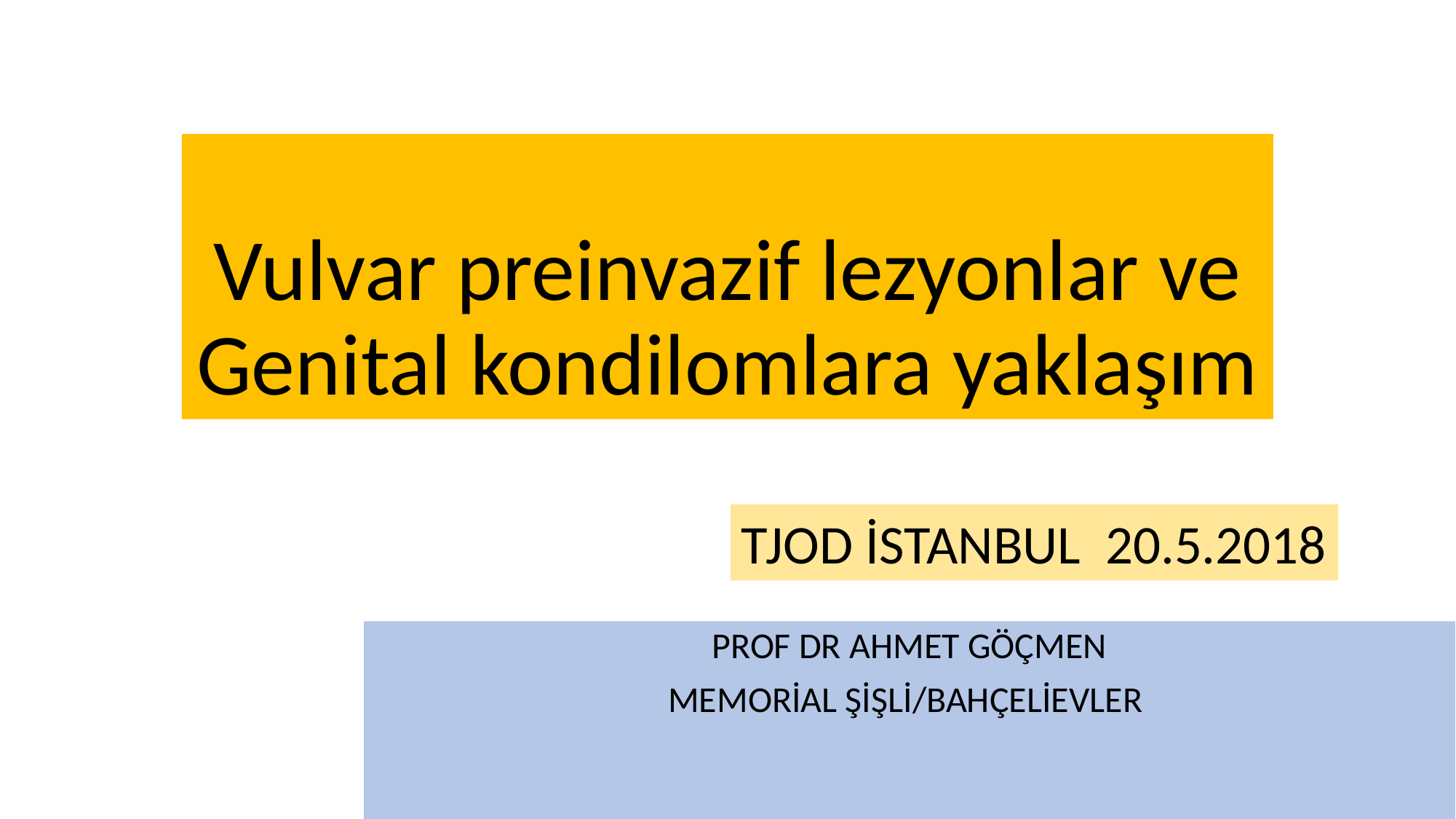

# Vulvar preinvazif lezyonlar ve Genital kondilomlara yaklaşım
TJOD İSTANBUL  20.5.2018
PROF DR AHMET GÖÇMEN
MEMORİAL ŞİŞLİ/BAHÇELİEVLER